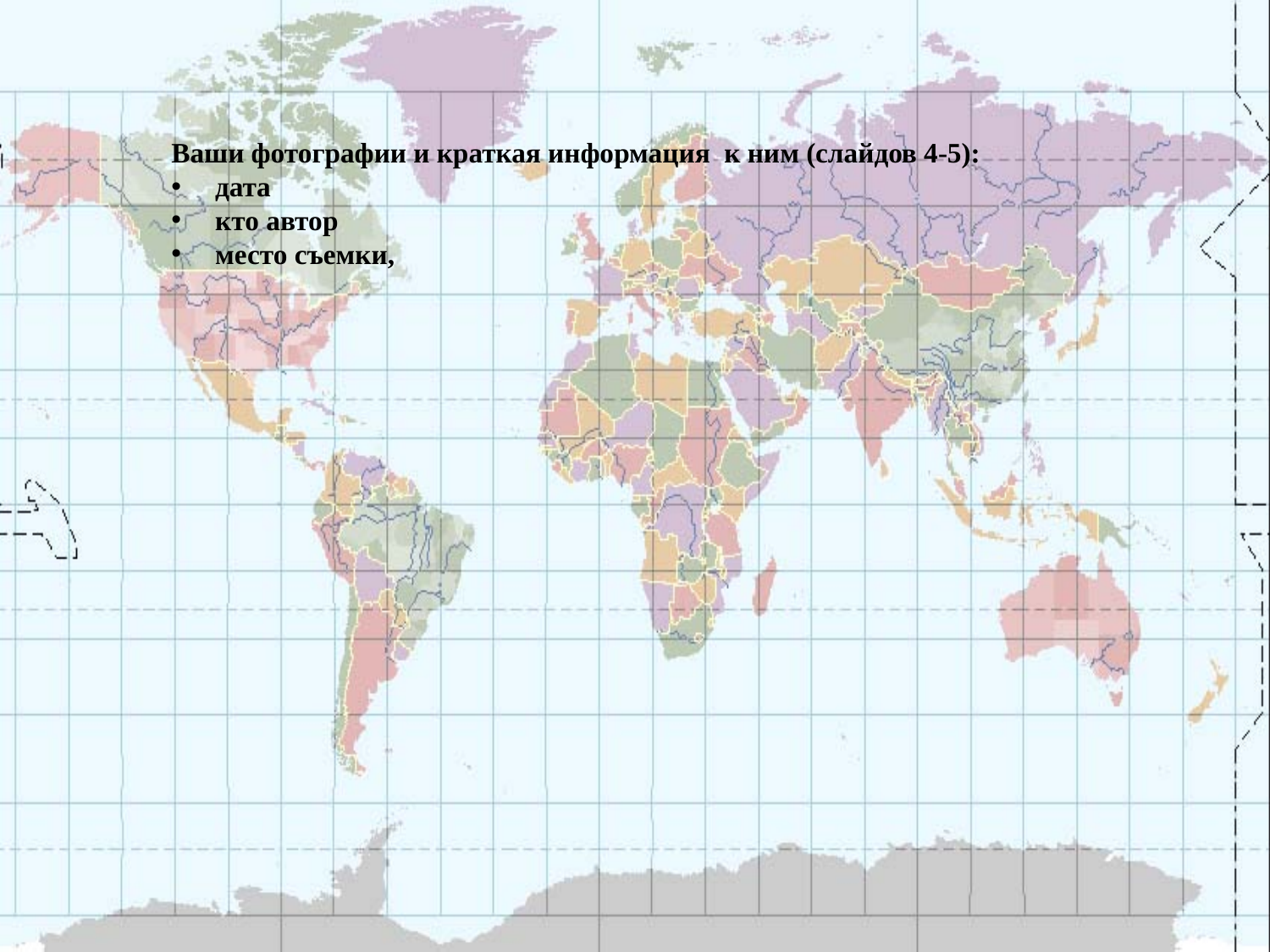

Ваши фотографии и краткая информация  к ним (слайдов 4-5):
  дата
  кто автор
  место съемки,